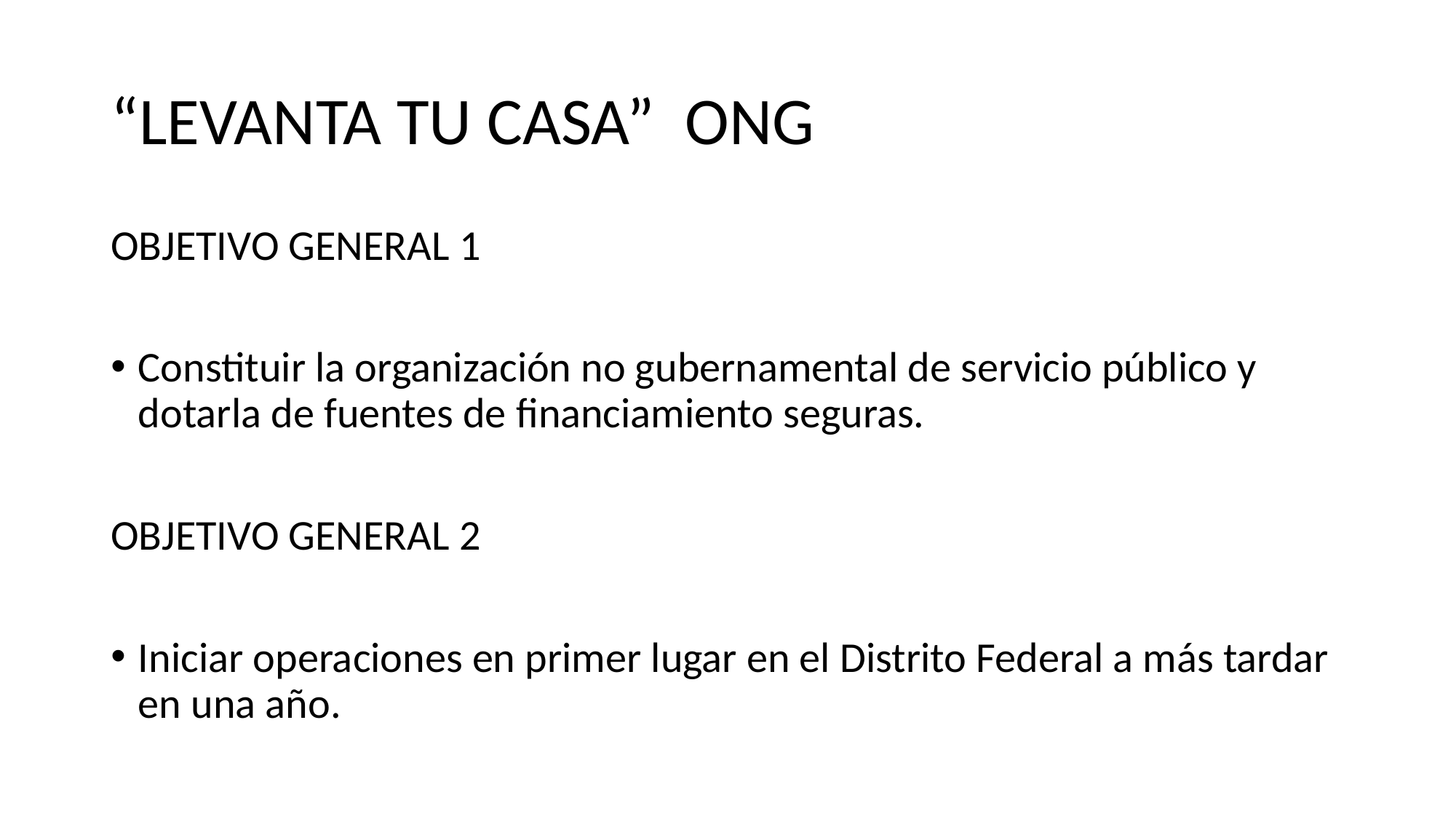

# “LEVANTA TU CASA”  ONG
OBJETIVO GENERAL 1

Constituir la organización no gubernamental de servicio público y dotarla de fuentes de financiamiento seguras.

OBJETIVO GENERAL 2

Iniciar operaciones en primer lugar en el Distrito Federal a más tardar en una año.